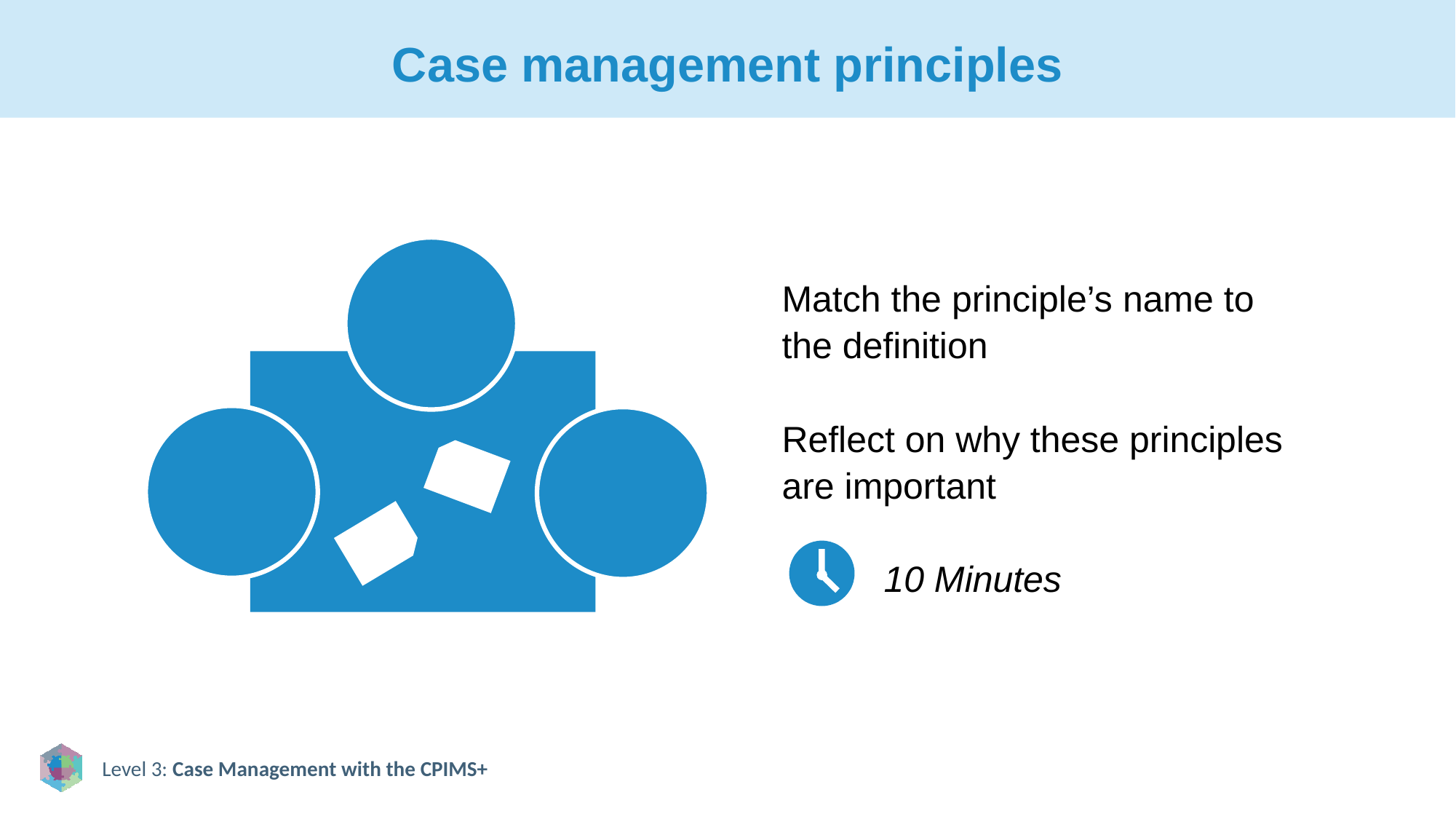

# Case management principles

Match the principle’s name to the definition

Reflect on why these principles are important

          10 Minutes